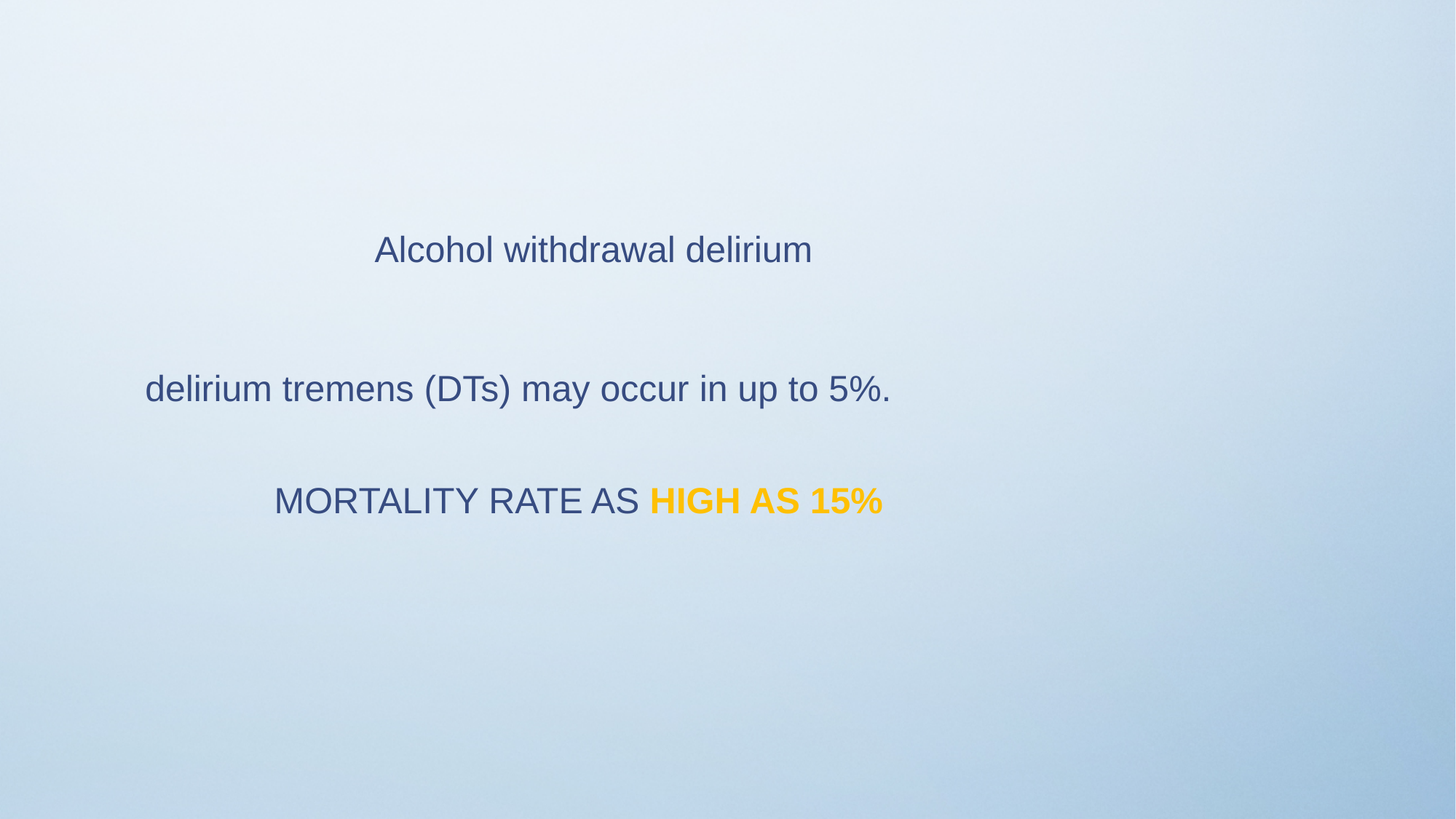

Alcohol withdrawal delirium
delirium tremens (DTs) may occur in up to 5%.
MORTALITY RATE AS HIGH AS 15%